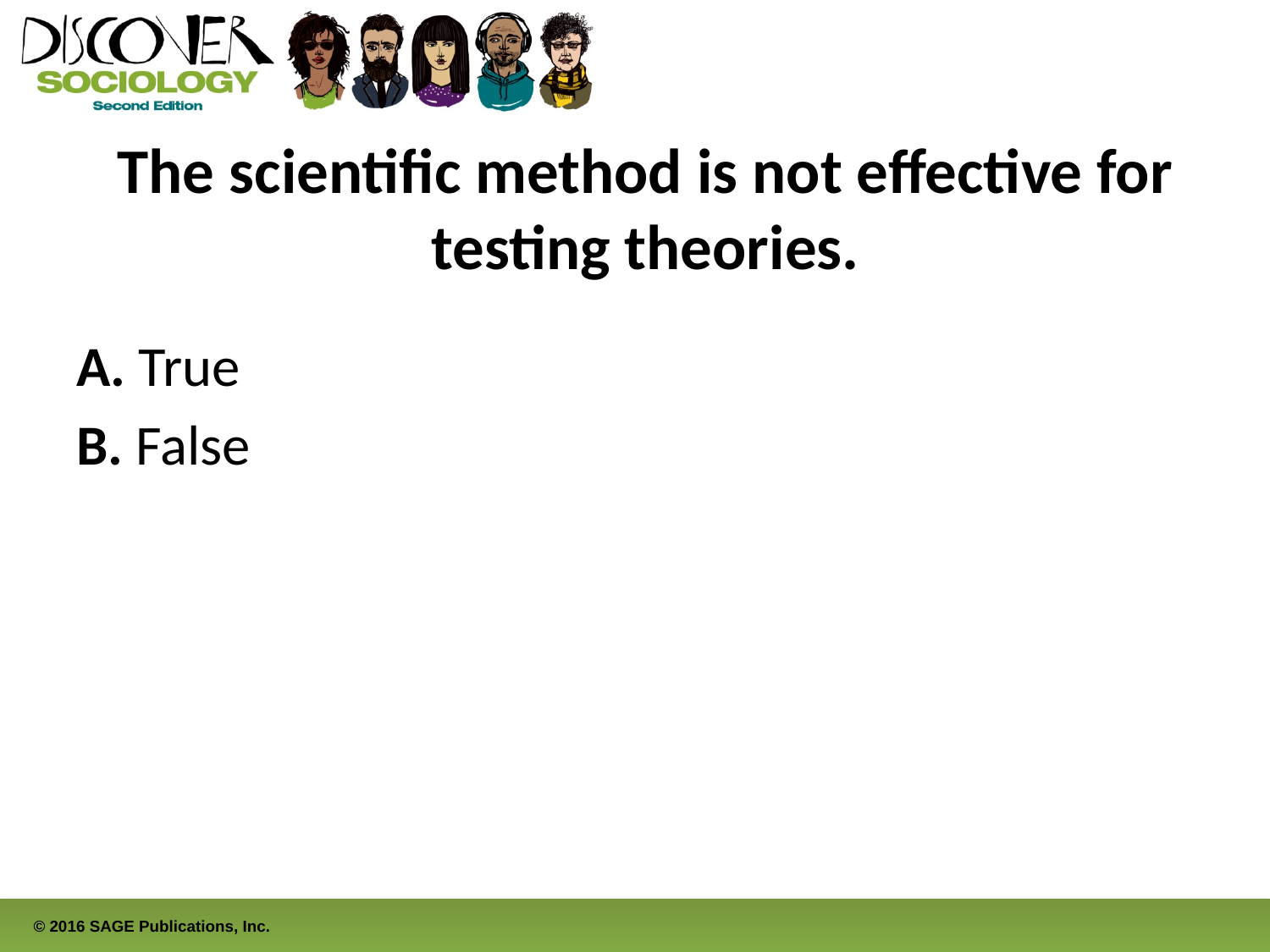

# The scientific method is not effective for testing theories.
A. True
B. False